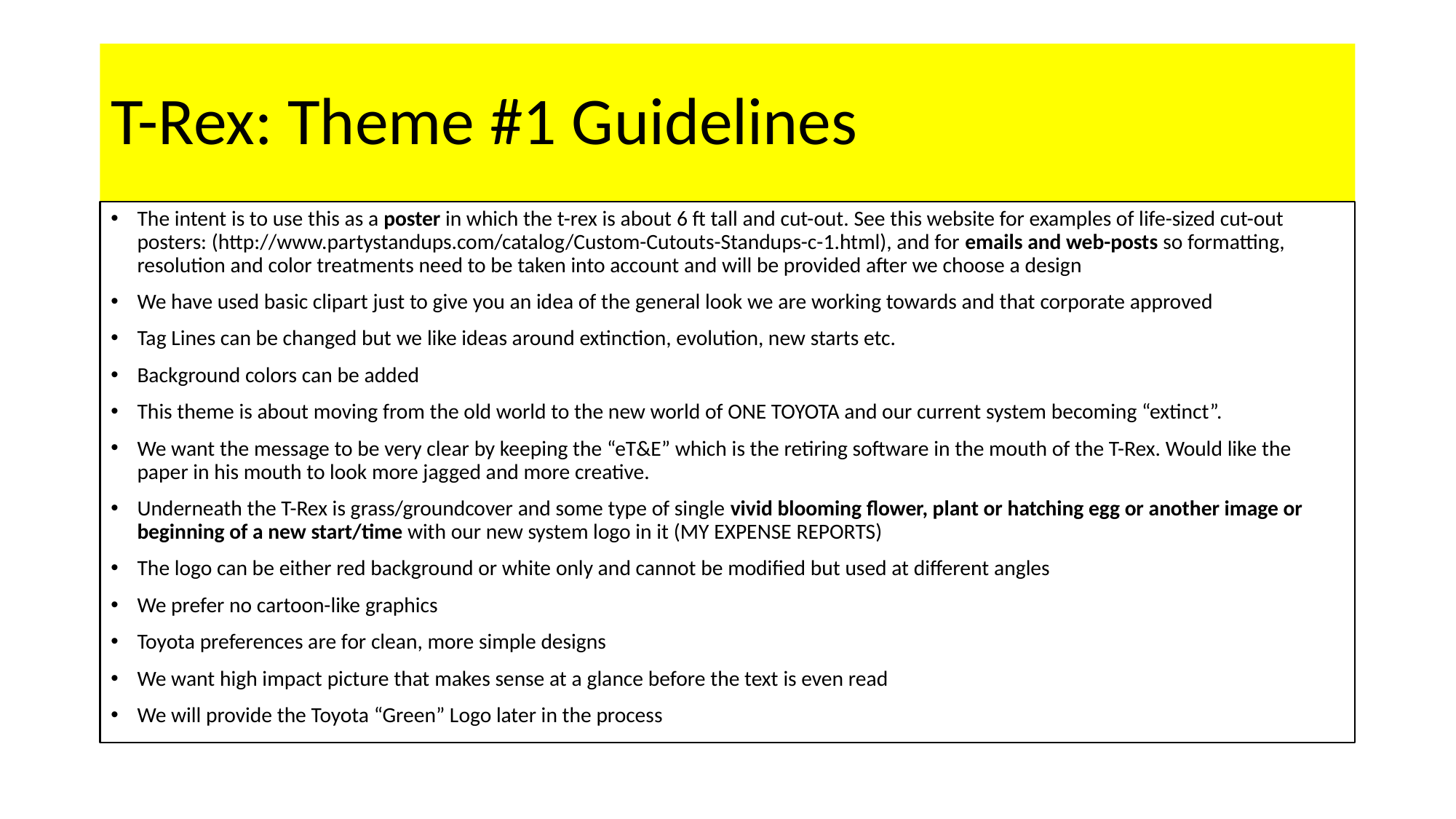

# T-Rex: Theme #1 Guidelines
The intent is to use this as a poster in which the t-rex is about 6 ft tall and cut-out. See this website for examples of life-sized cut-out posters: (http://www.partystandups.com/catalog/Custom-Cutouts-Standups-c-1.html), and for emails and web-posts so formatting, resolution and color treatments need to be taken into account and will be provided after we choose a design
We have used basic clipart just to give you an idea of the general look we are working towards and that corporate approved
Tag Lines can be changed but we like ideas around extinction, evolution, new starts etc.
Background colors can be added
This theme is about moving from the old world to the new world of ONE TOYOTA and our current system becoming “extinct”.
We want the message to be very clear by keeping the “eT&E” which is the retiring software in the mouth of the T-Rex. Would like the paper in his mouth to look more jagged and more creative.
Underneath the T-Rex is grass/groundcover and some type of single vivid blooming flower, plant or hatching egg or another image or beginning of a new start/time with our new system logo in it (MY EXPENSE REPORTS)
The logo can be either red background or white only and cannot be modified but used at different angles
We prefer no cartoon-like graphics
Toyota preferences are for clean, more simple designs
We want high impact picture that makes sense at a glance before the text is even read
We will provide the Toyota “Green” Logo later in the process